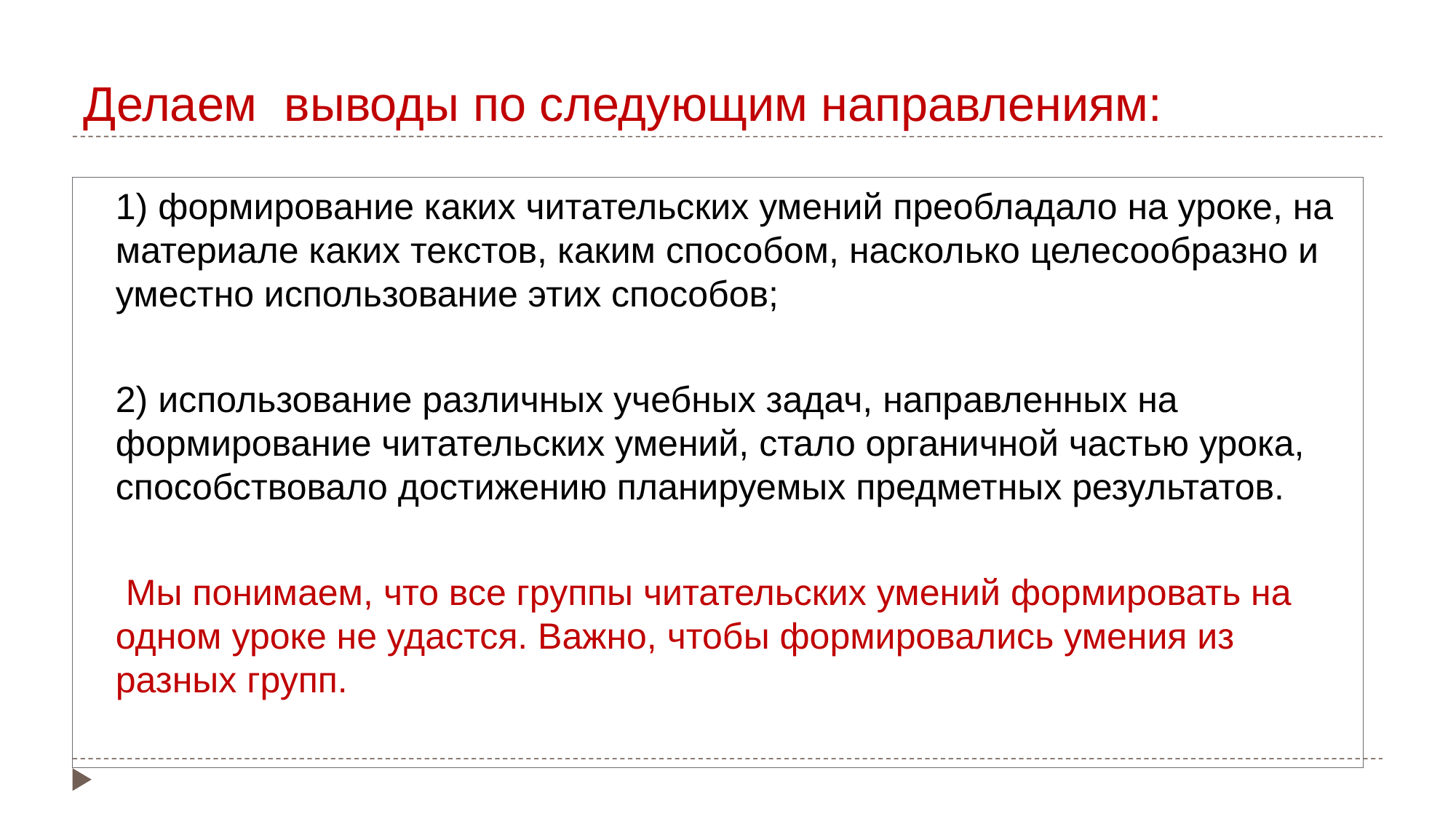

# Делаем  выводы по следующим направлениям:
1) формирование каких читательских умений преобладало на уроке, на материале каких текстов, каким способом, насколько целесообразно и уместно использование этих способов;

2) использование различных учебных задач, направленных на формирование читательских умений, стало органичной частью урока, способствовало достижению планируемых предметных результатов.

 Мы понимаем, что все группы читательских умений формировать на одном уроке не удастся. Важно, чтобы формировались умения из разных групп.